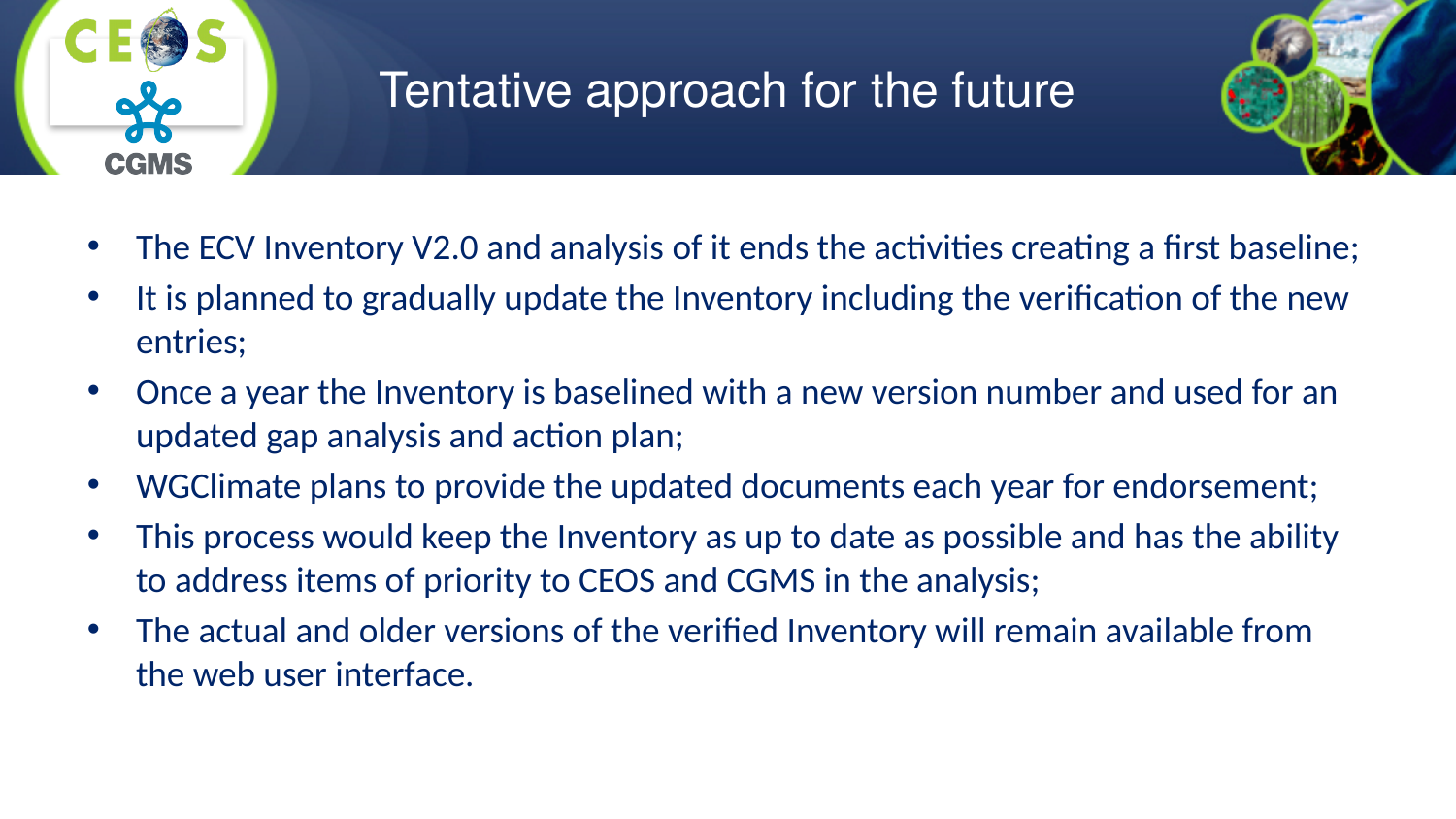

# Tentative approach for the future
The ECV Inventory V2.0 and analysis of it ends the activities creating a first baseline;
It is planned to gradually update the Inventory including the verification of the new entries;
Once a year the Inventory is baselined with a new version number and used for an updated gap analysis and action plan;
WGClimate plans to provide the updated documents each year for endorsement;
This process would keep the Inventory as up to date as possible and has the ability to address items of priority to CEOS and CGMS in the analysis;
The actual and older versions of the verified Inventory will remain available from the web user interface.